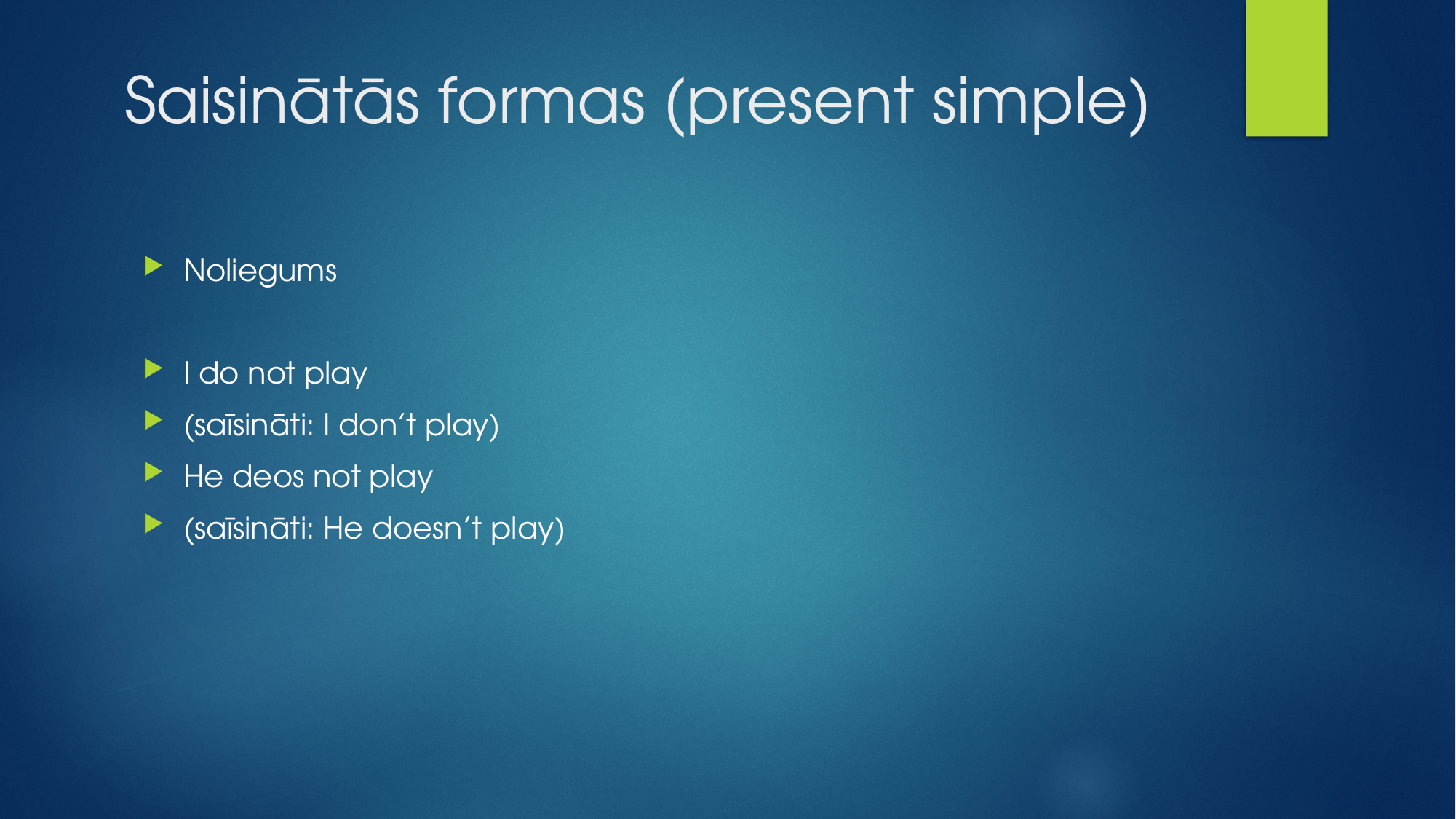

# Saisinātās formas (present simple)
Noliegums

I do not play
(saīsināti: I don’t play)
He deos not play
(saīsināti: He doesn’t play)